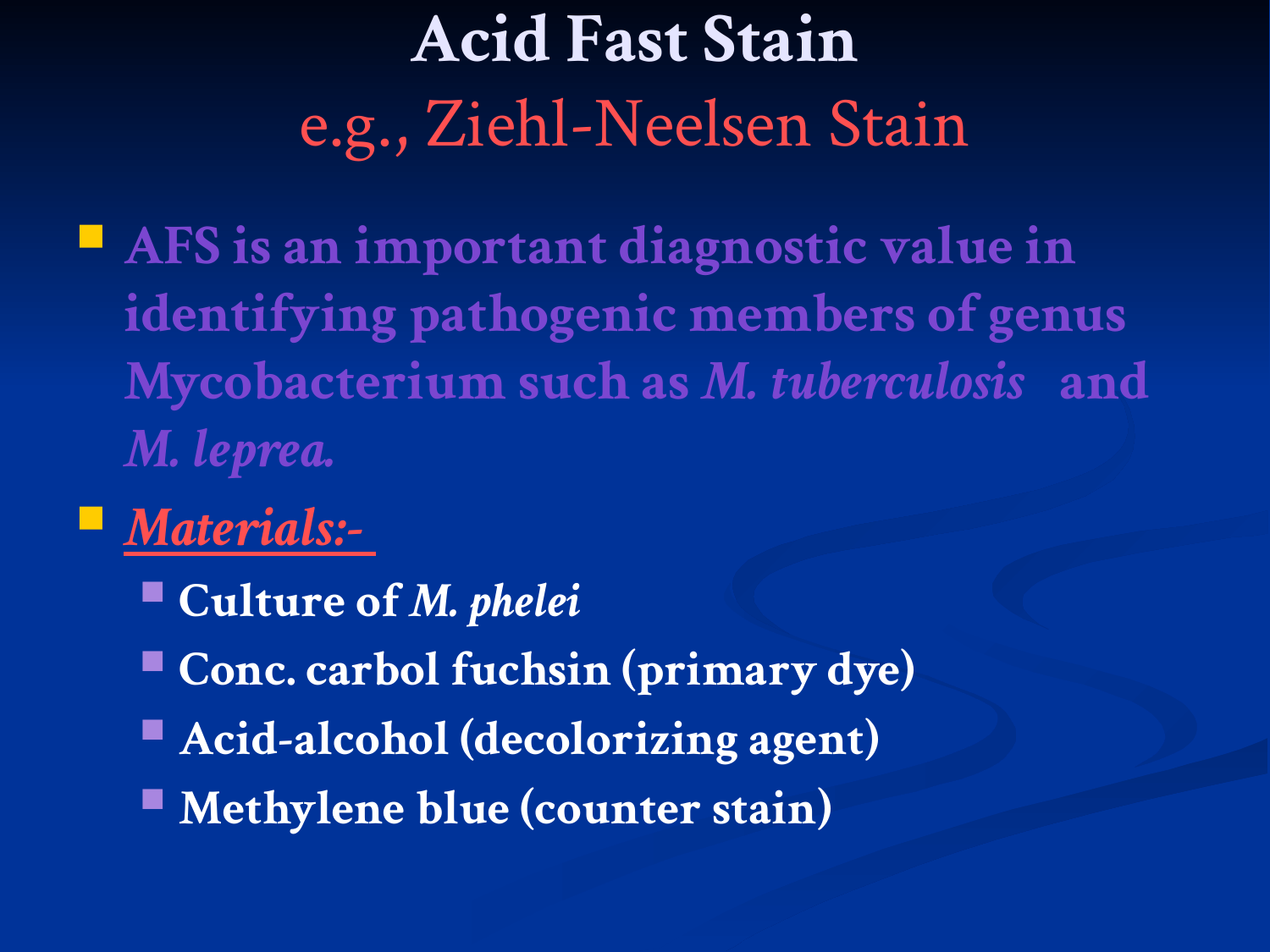

# Acid Fast Stain e.g., Ziehl-Neelsen Stain
AFS is an important diagnostic value in identifying pathogenic members of genus Mycobacterium such as M. tuberculosis   and M. leprea.
Materials:-
Culture of M. phelei
Conc. carbol fuchsin (primary dye)
Acid-alcohol (decolorizing agent)
Methylene blue (counter stain)